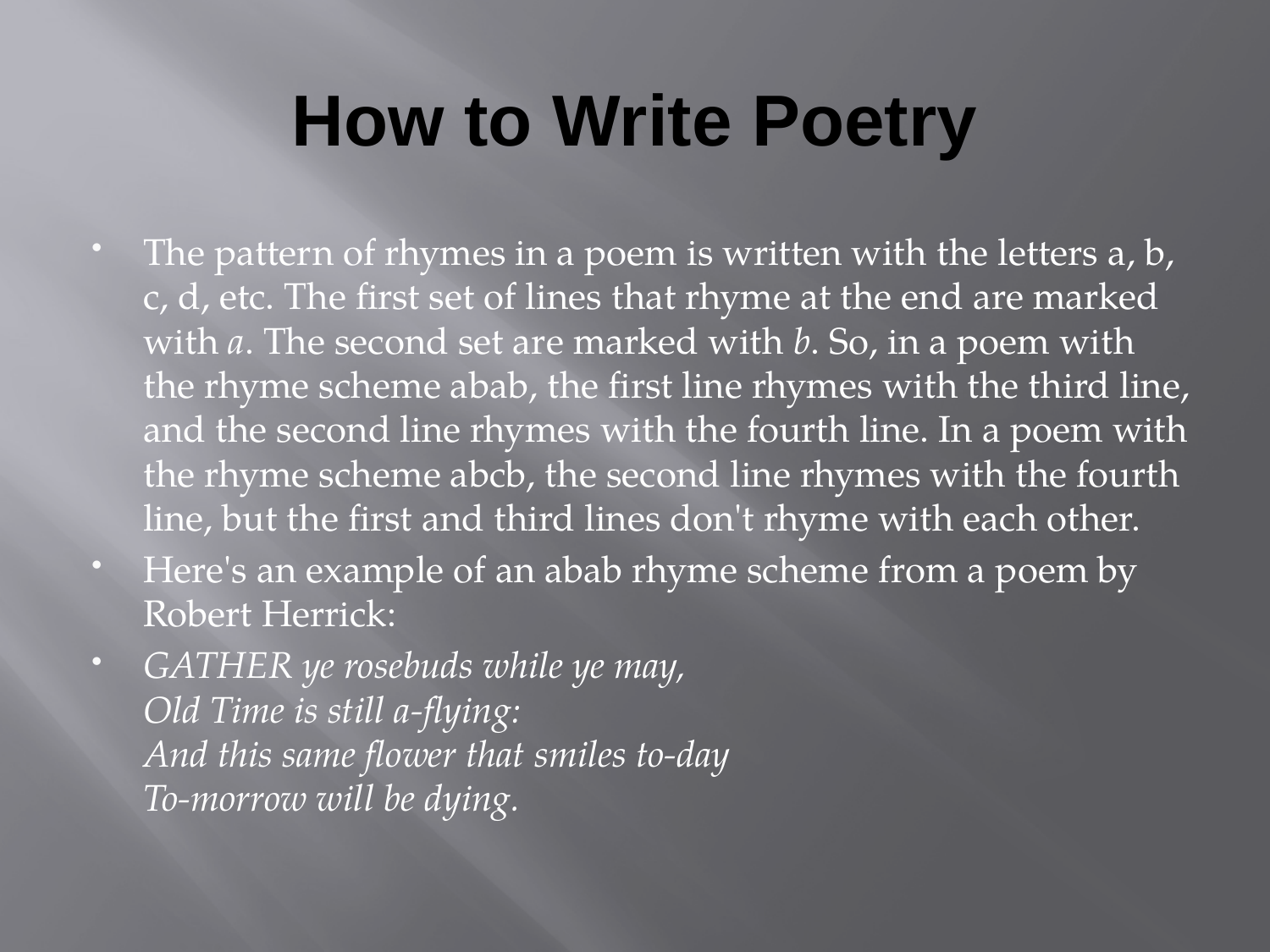

# How to Write Poetry
The pattern of rhymes in a poem is written with the letters a, b, c, d, etc. The first set of lines that rhyme at the end are marked with a. The second set are marked with b. So, in a poem with the rhyme scheme abab, the first line rhymes with the third line, and the second line rhymes with the fourth line. In a poem with the rhyme scheme abcb, the second line rhymes with the fourth line, but the first and third lines don't rhyme with each other.
Here's an example of an abab rhyme scheme from a poem by Robert Herrick:
GATHER ye rosebuds while ye may,
Old Time is still a-flying:
And this same flower that smiles to-day
To-morrow will be dying.